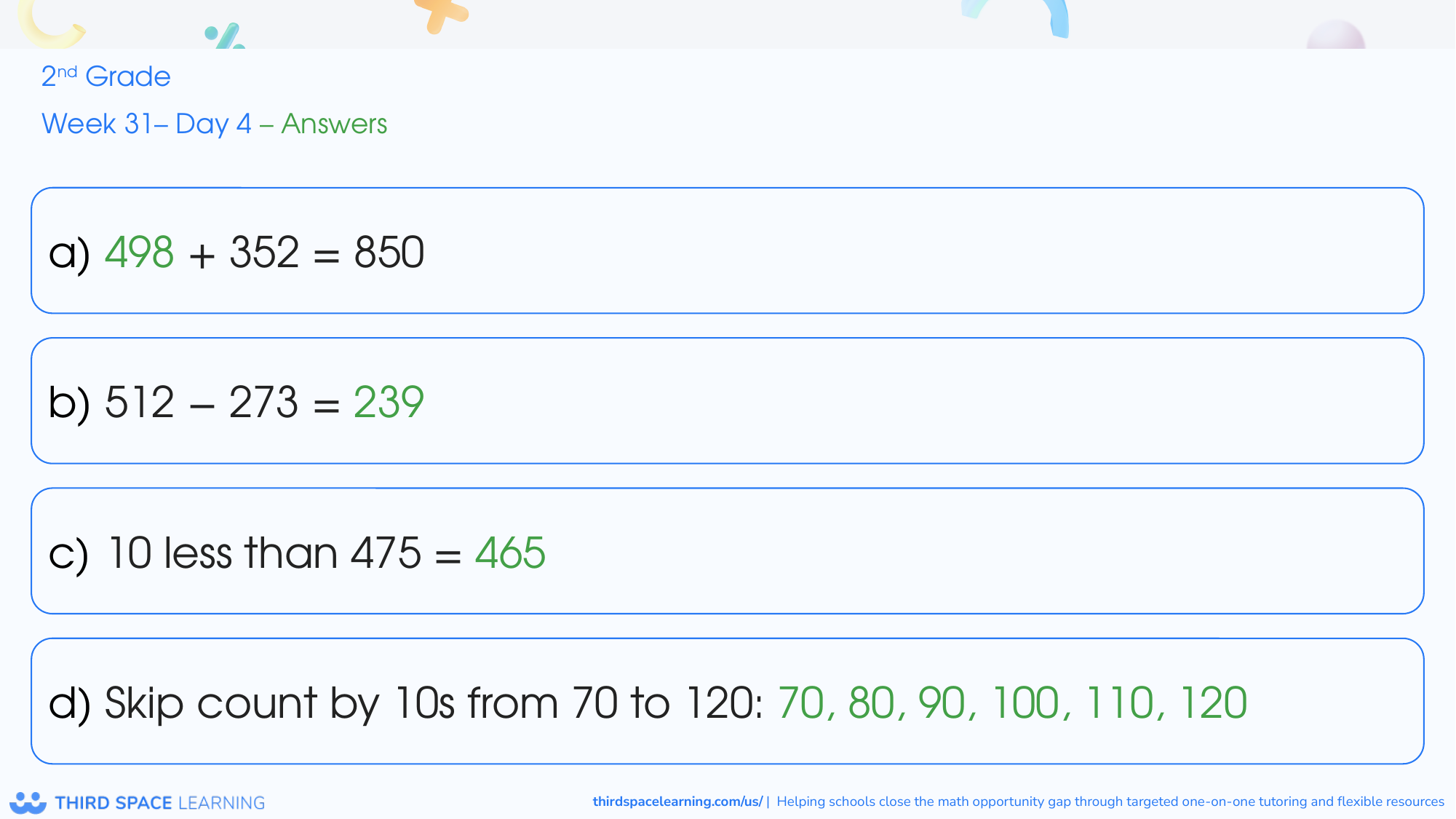

2nd Grade
Week 31– Day 4 – Answers
498 + 352 = 850
512 − 273 = 239
10 less than 475 = 465
Skip count by 10s from 70 to 120: 70, 80, 90, 100, 110, 120